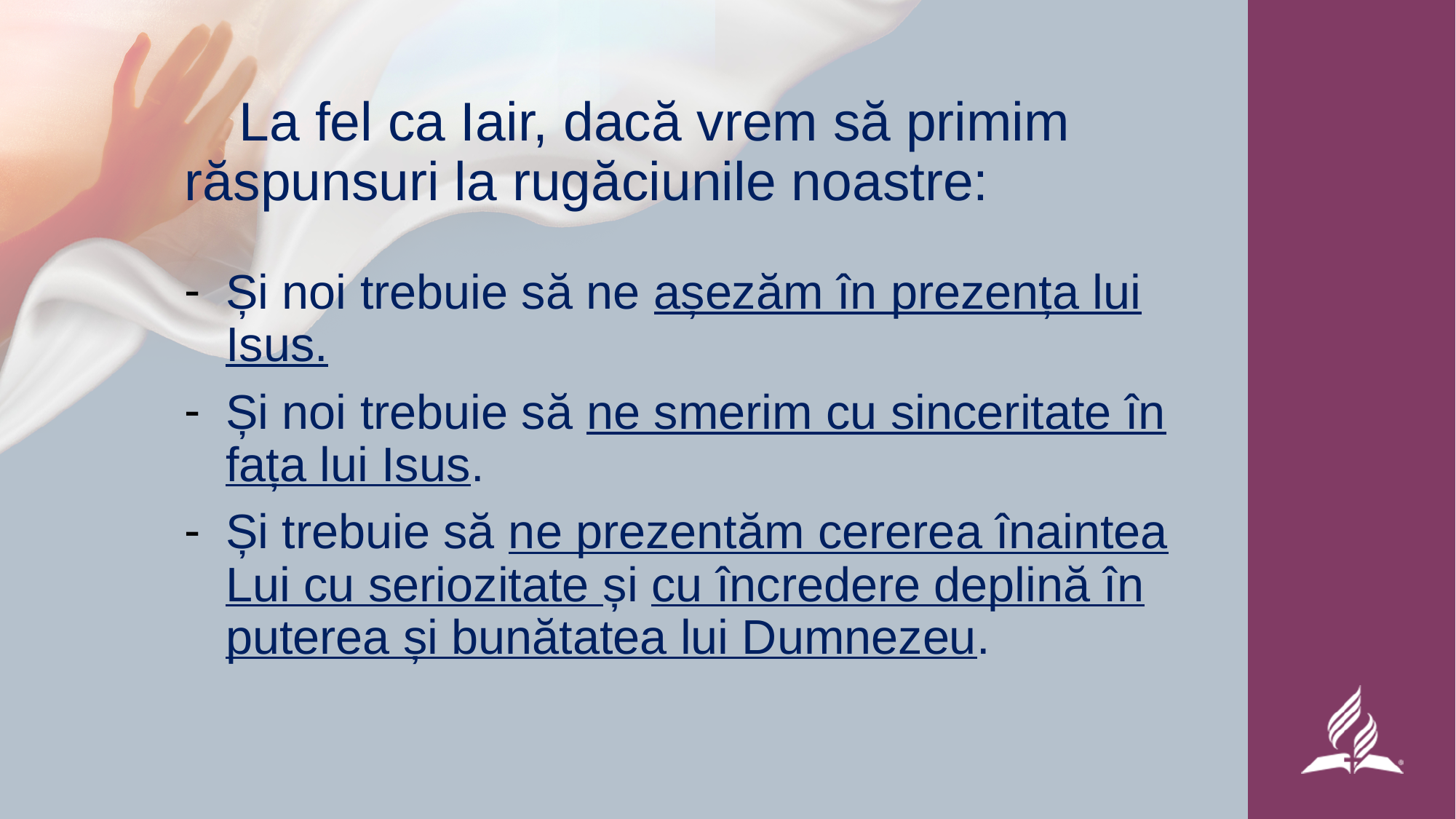

# La fel ca Iair, dacă vrem să primim    	răspunsuri la rugăciunile noastre:
Și noi trebuie să ne așezăm în prezența lui Isus.
Și noi trebuie să ne smerim cu sinceritate în fața lui Isus.
Și trebuie să ne prezentăm cererea înaintea Lui cu seriozitate și cu încredere deplină în puterea și bunătatea lui Dumnezeu.